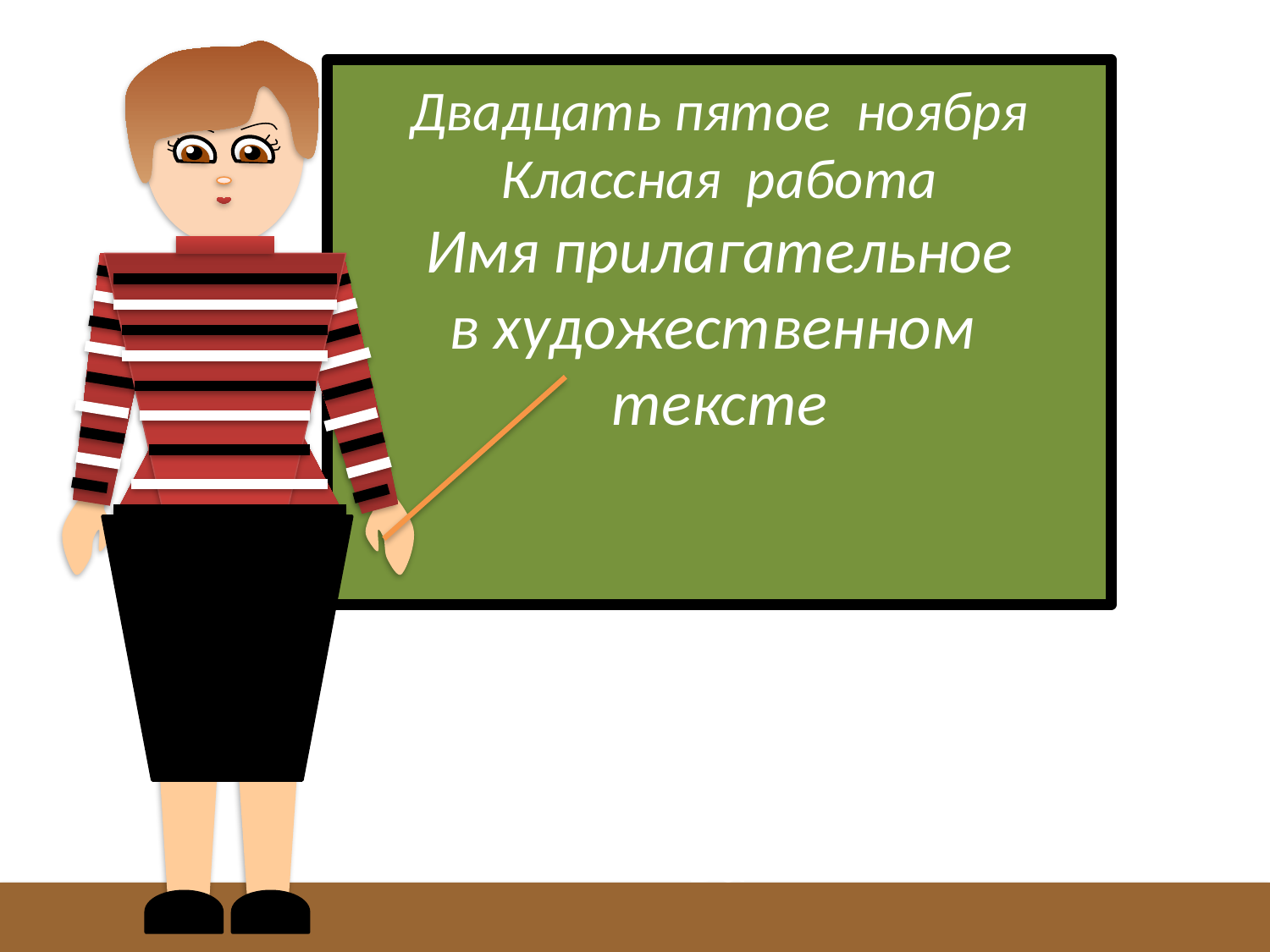

Двадцать пятое  ноября
Классная  работа
Имя прилагательное
в художественном
тексте

ва